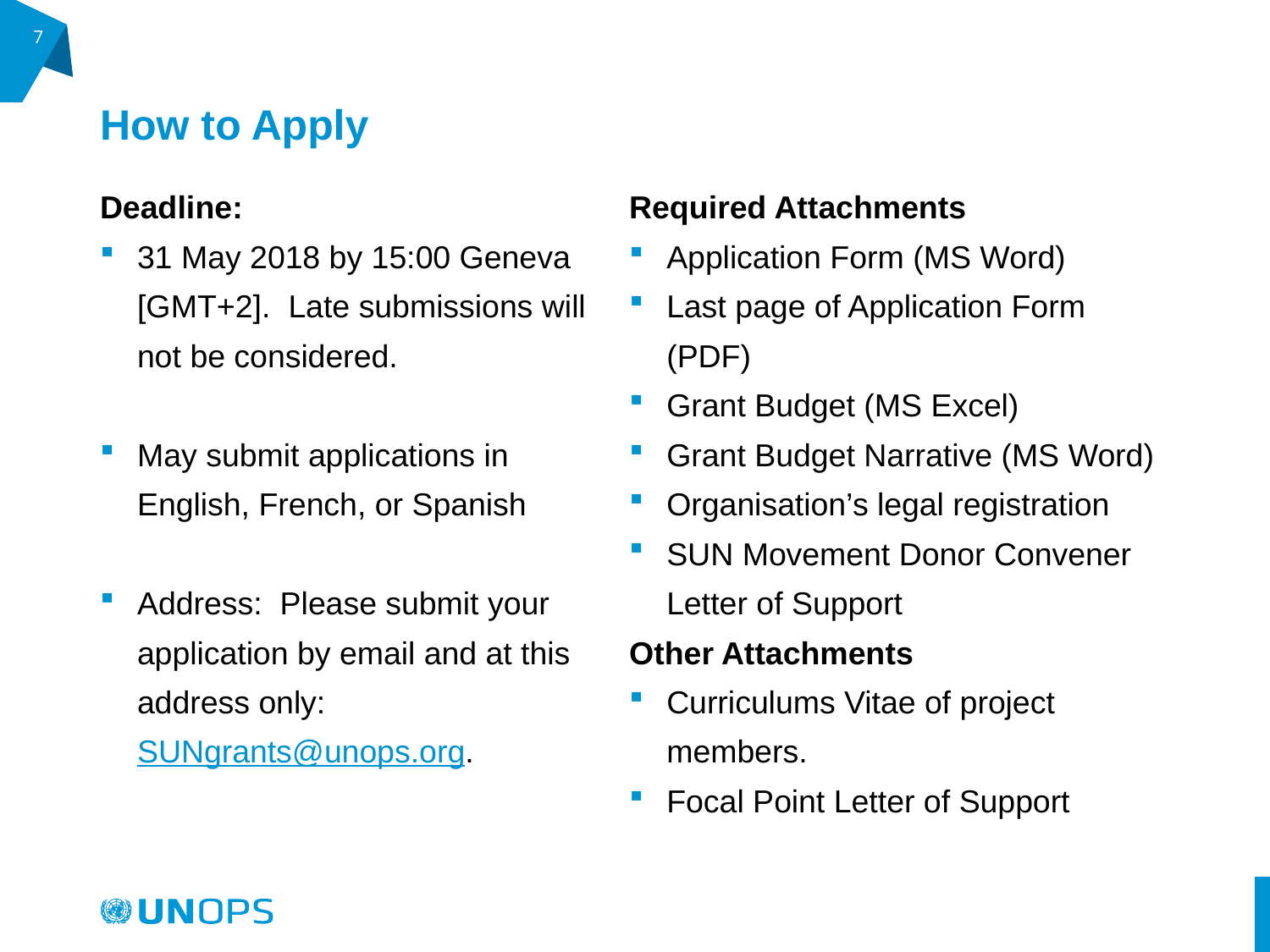

7
# How to Apply
Deadline:
31 May 2018 by 15:00 Geneva [GMT+2].  Late submissions will not be considered.

May submit applications in English, French, or Spanish

Address:  Please submit your application by email and at this address only:  SUNgrants@unops.org.

Required Attachments
Application Form (MS Word)
Last page of Application Form (PDF)
Grant Budget (MS Excel)
Grant Budget Narrative (MS Word)
Organisation’s legal registration
SUN Movement Donor Convener Letter of Support
Other Attachments
Curriculums Vitae of project members.
Focal Point Letter of Support